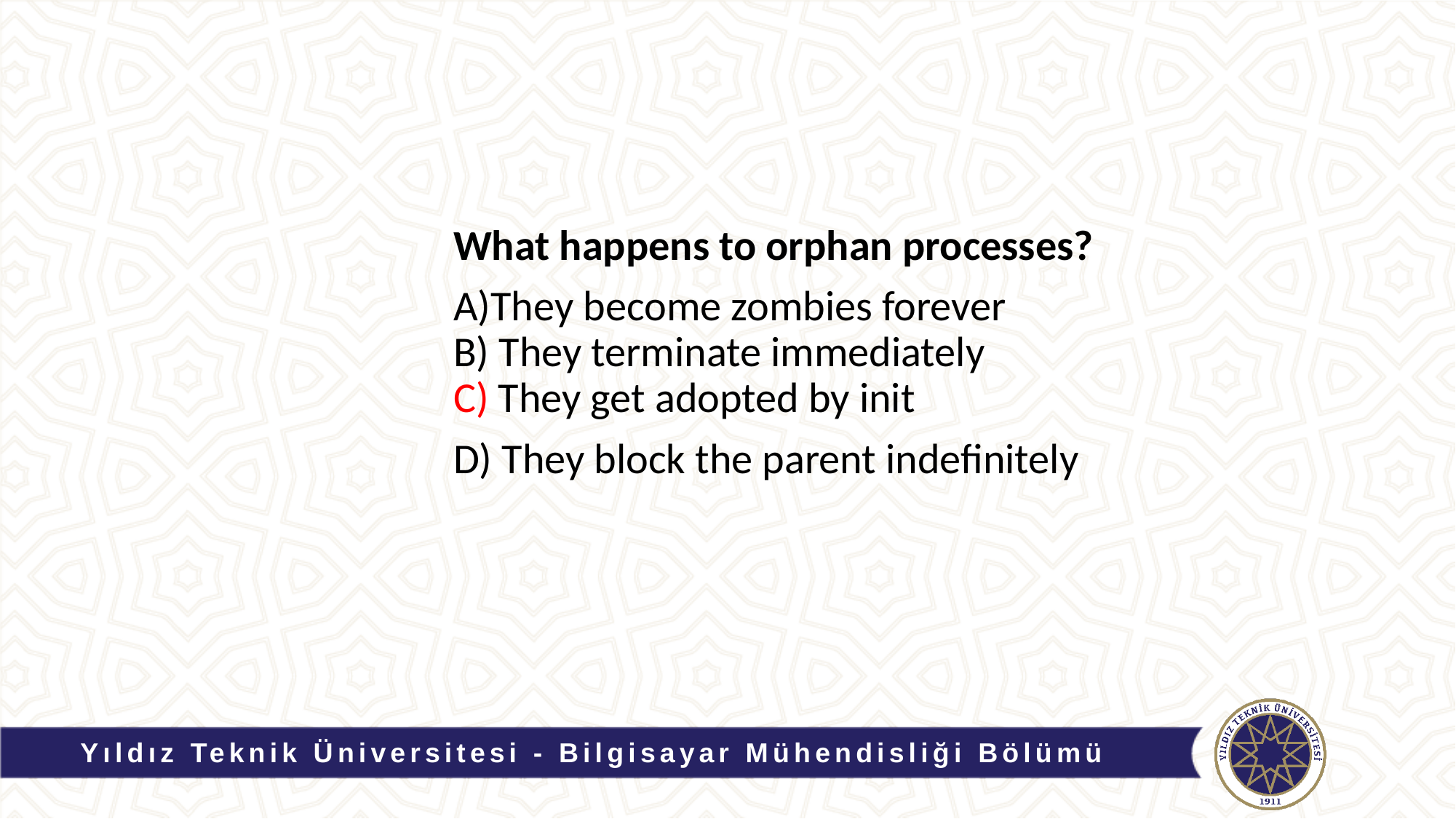

What happens to orphan processes?
A)They become zombies forever
B) They terminate immediately
C) They get adopted by init
D) They block the parent indefinitely
Yıldız Teknik Üniversitesi - Bilgisayar Mühendisliği Bölümü